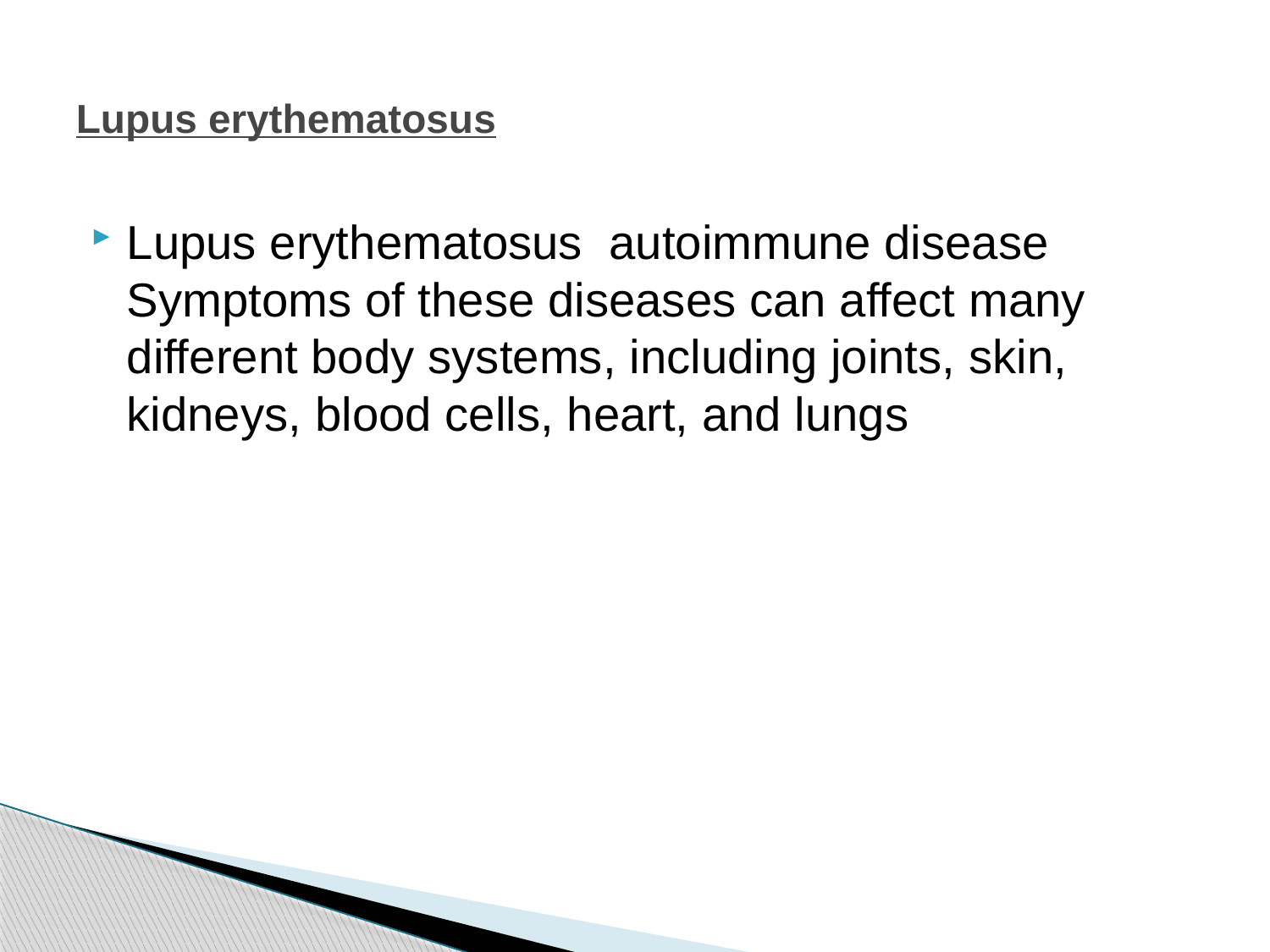

# Lupus erythematosus
Lupus erythematosus  autoimmune disease Symptoms of these diseases can affect many different body systems, including joints, skin, kidneys, blood cells, heart, and lungs